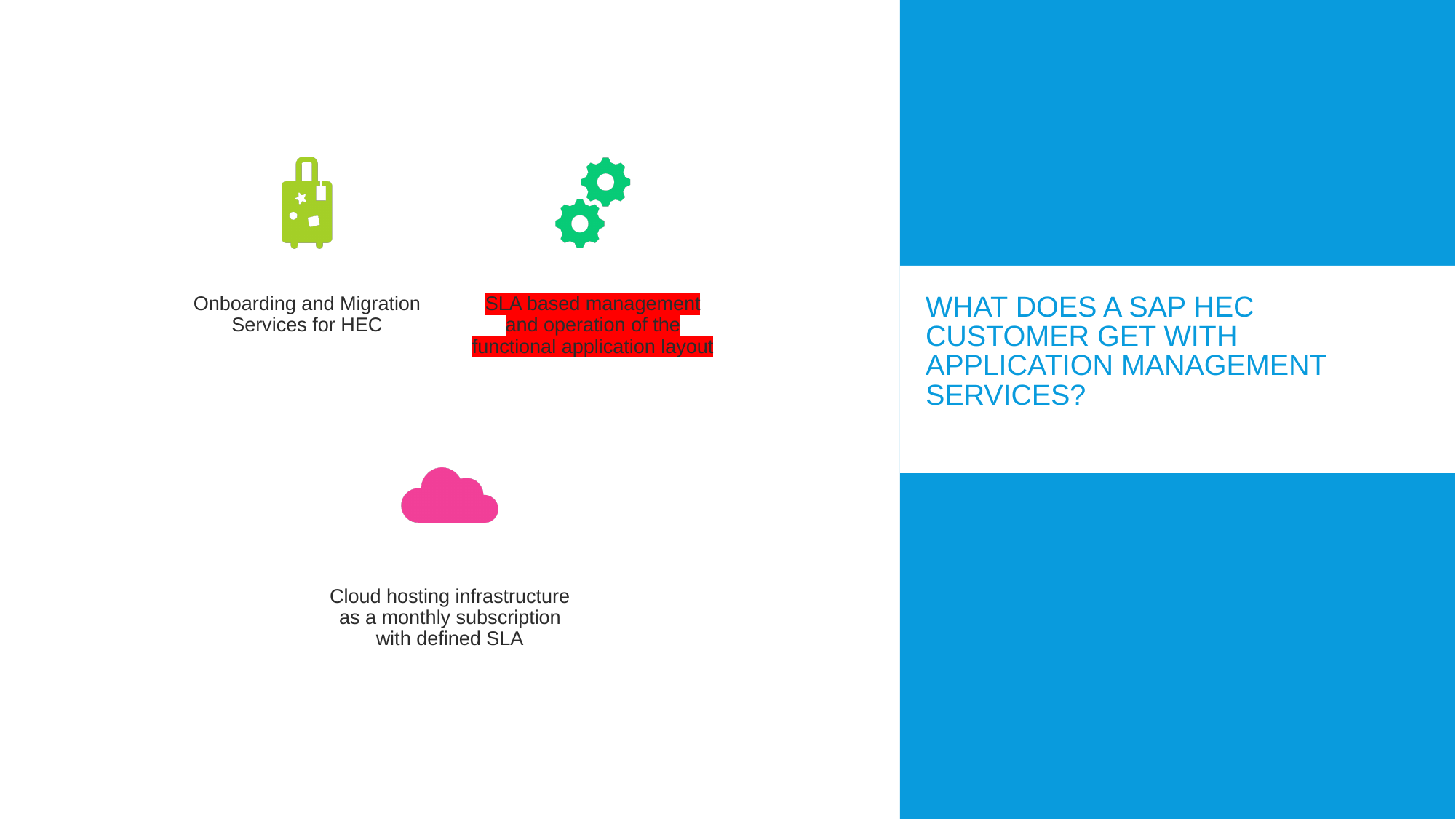

Onboarding and Migration Services for HEC
SLA based management and operation of the functional application layout
Cloud hosting infrastructure as a monthly subscription with defined SLA

# What does a SAP HEC customer get with Application Management Services?